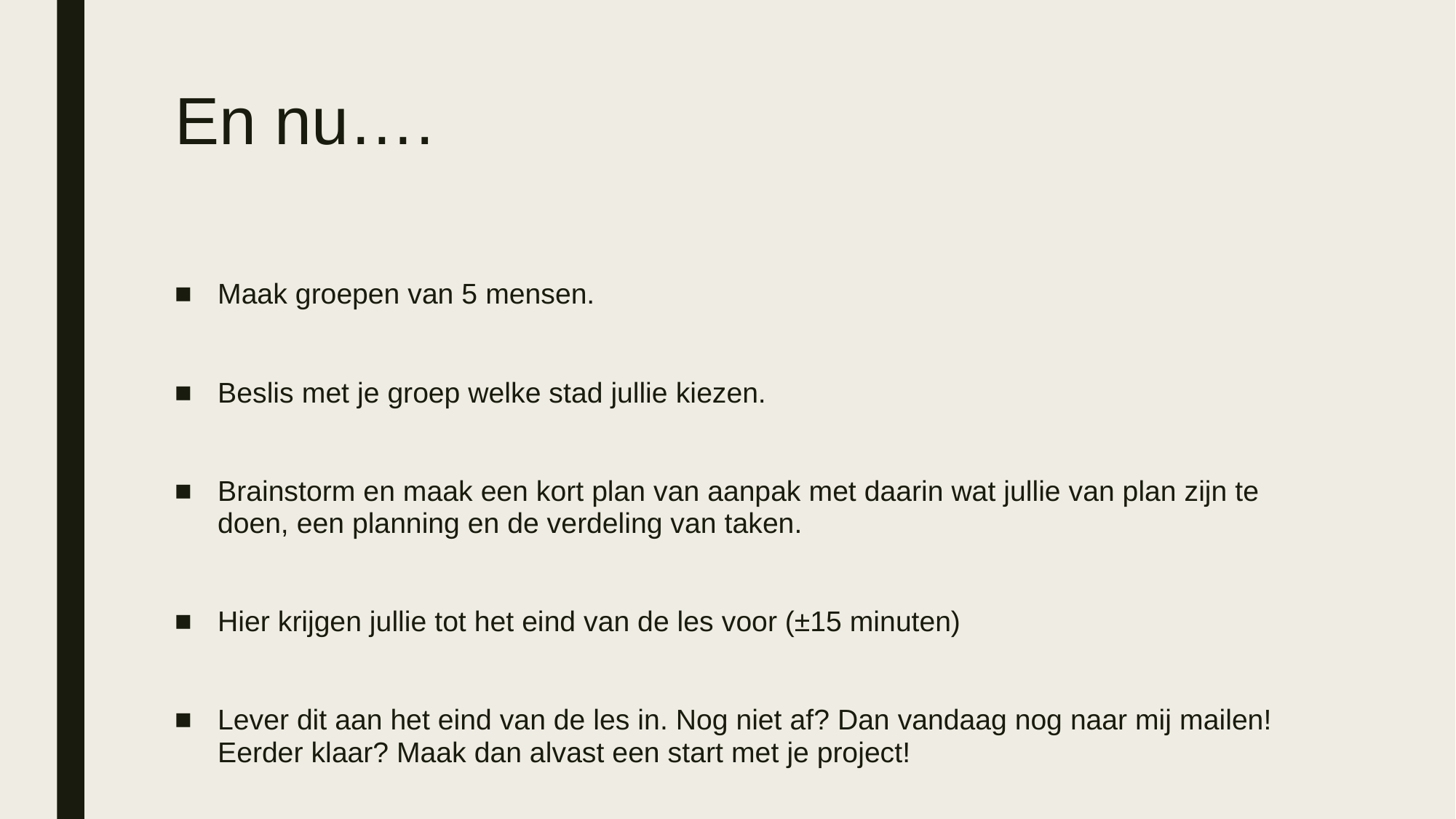

# En nu….
Maak groepen van 5 mensen.

Beslis met je groep welke stad jullie kiezen.

Brainstorm en maak een kort plan van aanpak met daarin wat jullie van plan zijn te doen, een planning en de verdeling van taken.

Hier krijgen jullie tot het eind van de les voor (±15 minuten)

Lever dit aan het eind van de les in. Nog niet af? Dan vandaag nog naar mij mailen! Eerder klaar? Maak dan alvast een start met je project!